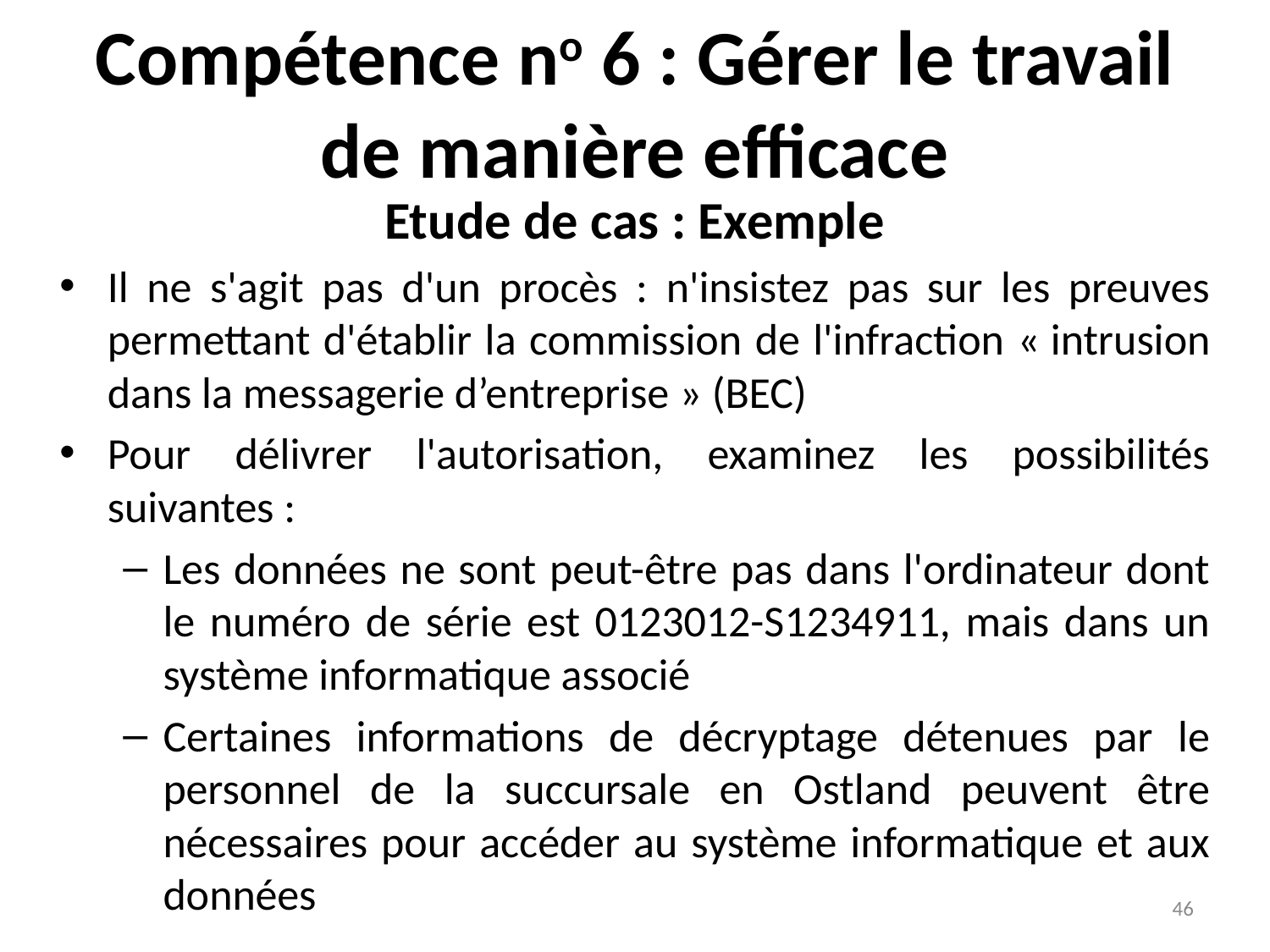

# Compétence no 6 : Gérer le travail de manière efficace
Etude de cas : Exemple
Il ne s'agit pas d'un procès : n'insistez pas sur les preuves permettant d'établir la commission de l'infraction « intrusion dans la messagerie d’entreprise » (BEC)
Pour délivrer l'autorisation, examinez les possibilités suivantes :
Les données ne sont peut-être pas dans l'ordinateur dont le numéro de série est 0123012-S1234911, mais dans un système informatique associé
Certaines informations de décryptage détenues par le personnel de la succursale en Ostland peuvent être nécessaires pour accéder au système informatique et aux données
46